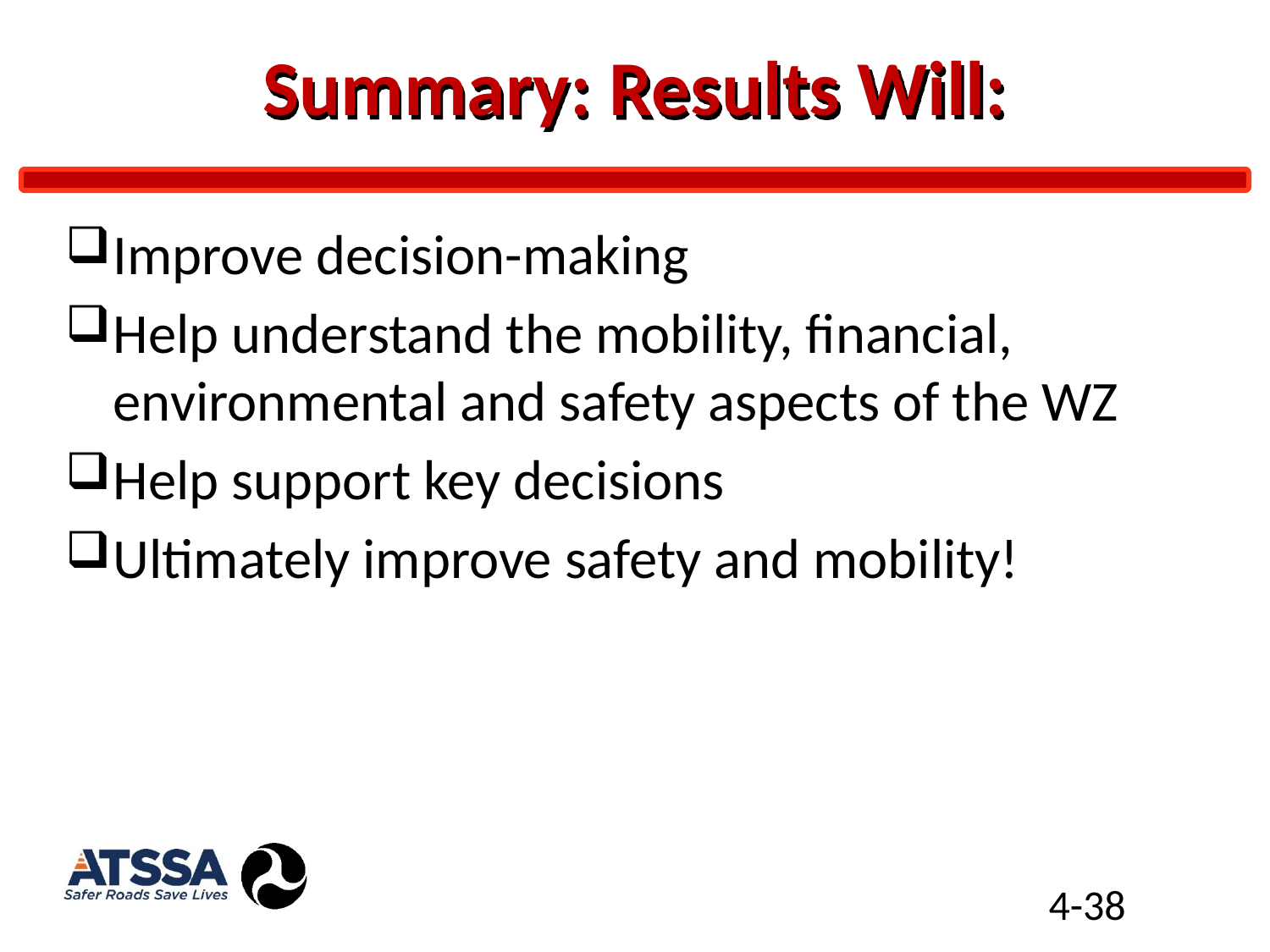

# Summary: Results Will:
Improve decision-making
Help understand the mobility, financial, environmental and safety aspects of the WZ
Help support key decisions
Ultimately improve safety and mobility!